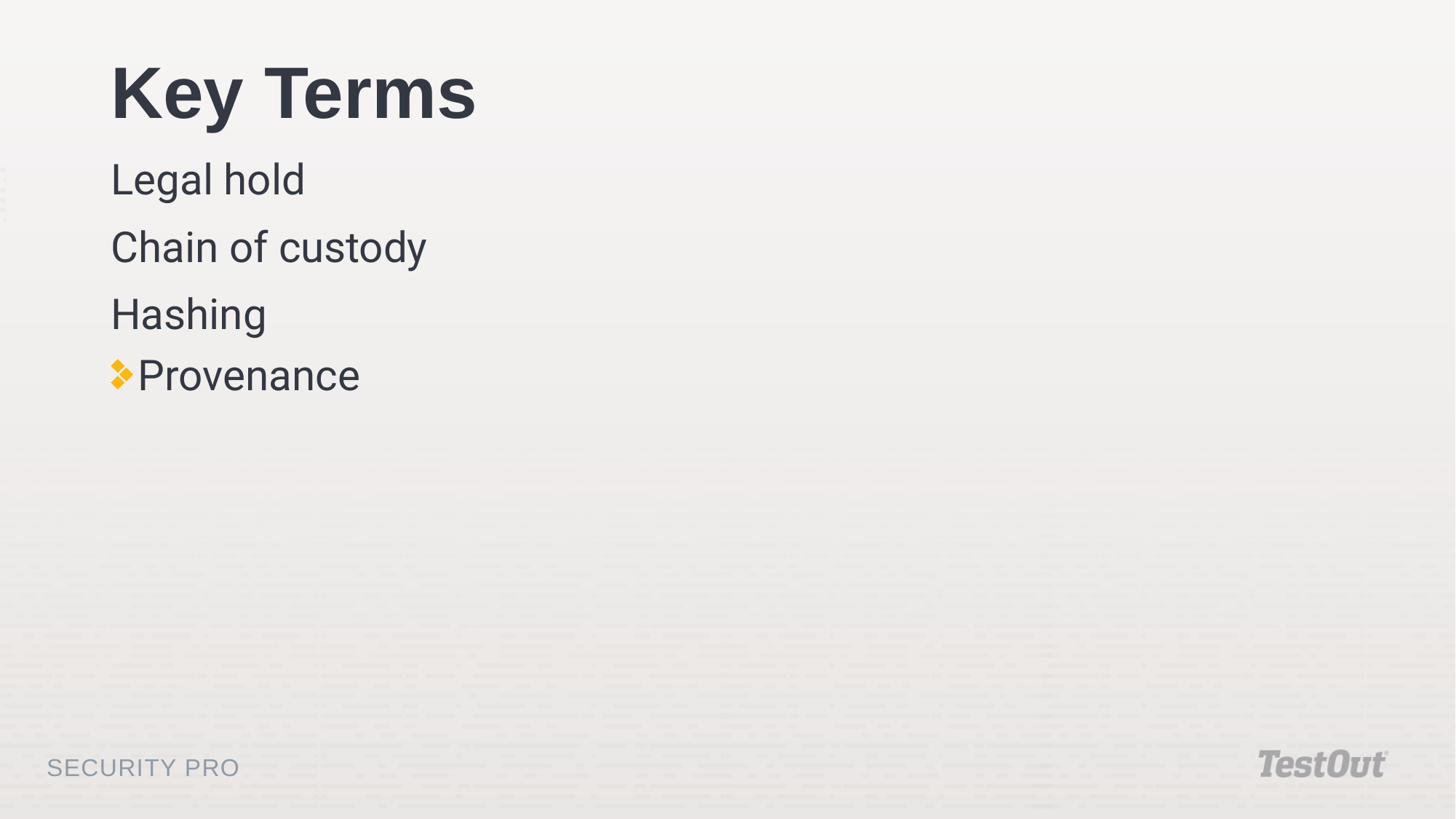

# Key Terms
Legal hold
Chain of custody
Hashing
Provenance
Security Pro